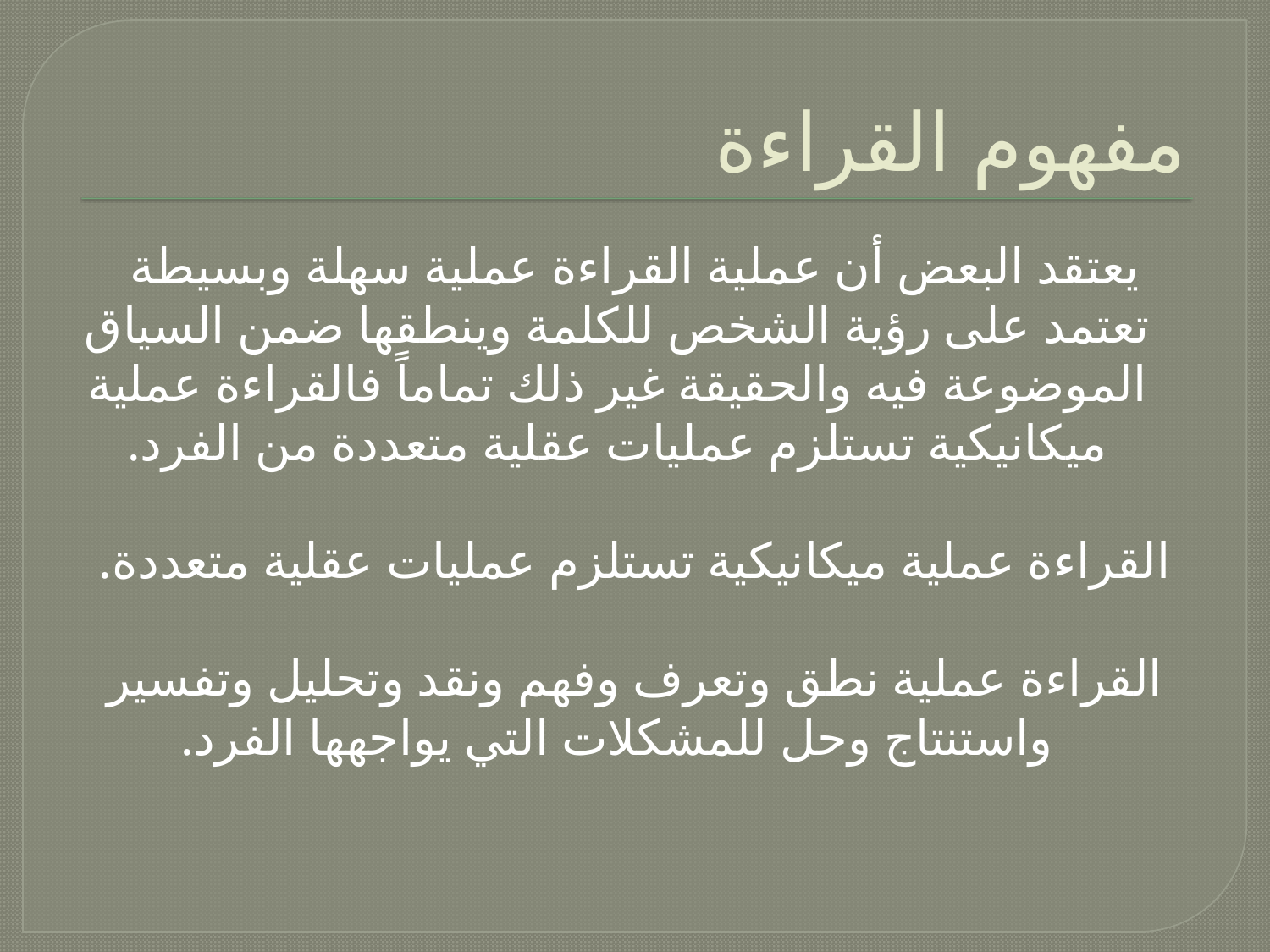

# مفهوم القراءة
يعتقد البعض أن عملية القراءة عملية سهلة وبسيطة تعتمد على رؤية الشخص للكلمة وينطقها ضمن السياق الموضوعة فيه والحقيقة غير ذلك تماماً فالقراءة عملية ميكانيكية تستلزم عمليات عقلية متعددة من الفرد.

القراءة عملية ميكانيكية تستلزم عمليات عقلية متعددة.

القراءة عملية نطق وتعرف وفهم ونقد وتحليل وتفسير واستنتاج وحل للمشكلات التي يواجهها الفرد.